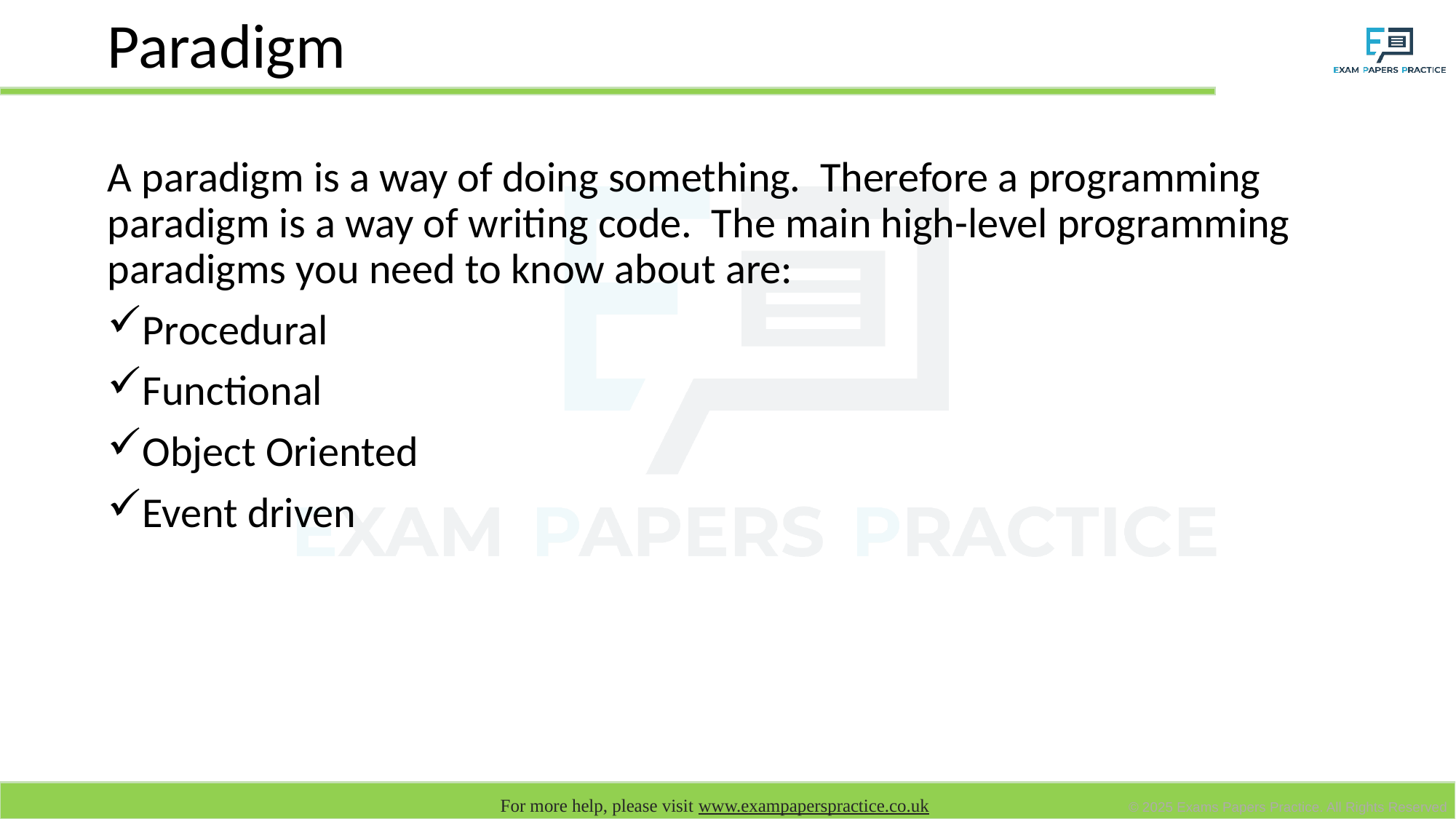

# Paradigm
A paradigm is a way of doing something.  Therefore a programming paradigm is a way of writing code.  The main high-level programming paradigms you need to know about are:
Procedural
Functional
Object Oriented
Event driven